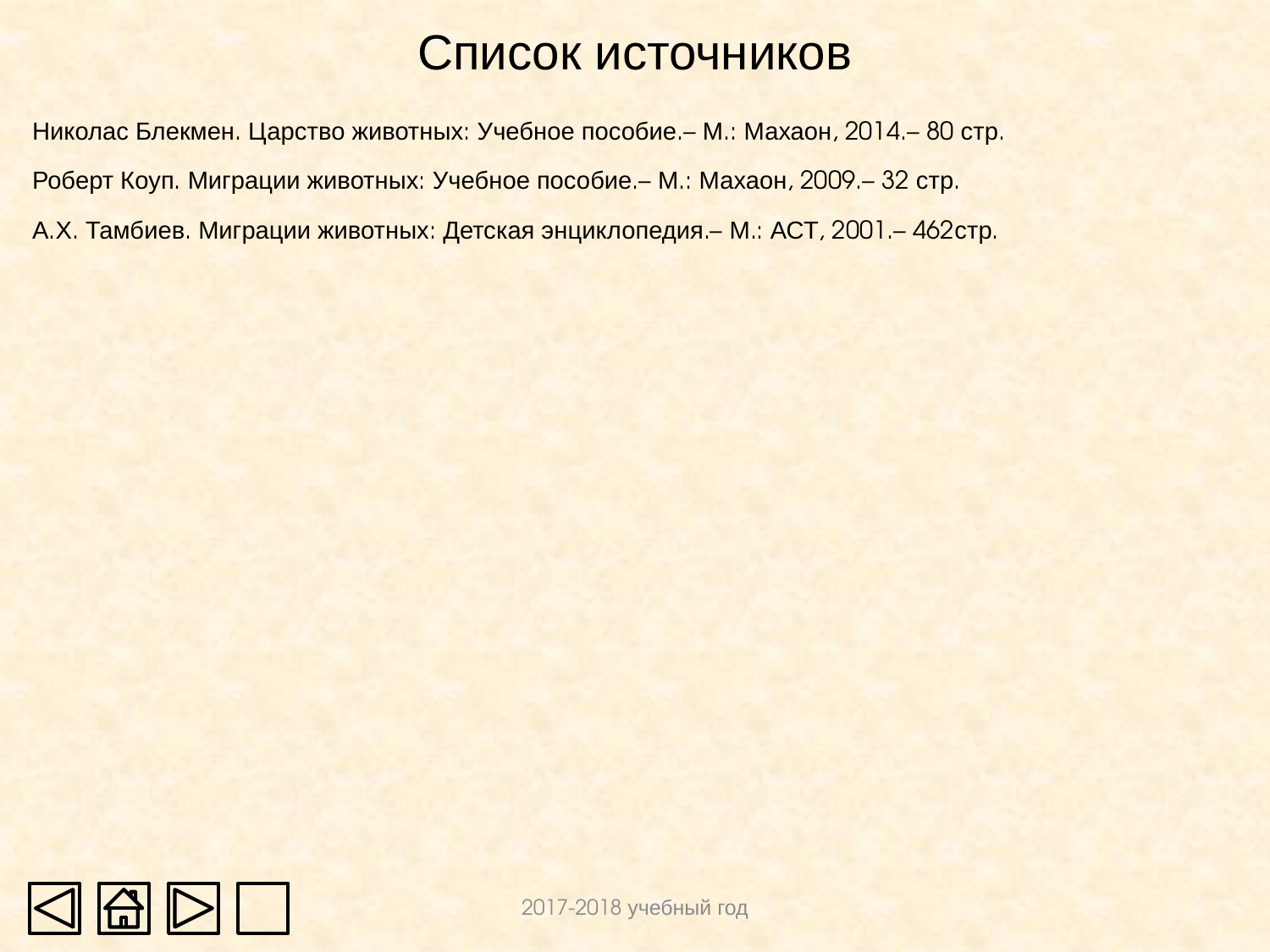

# Список источников
Николас Блекмен. Царство животных: Учебное пособие.– М.: Махаон, 2014.– 80 стр.
Роберт Коуп. Миграции животных: Учебное пособие.– М.: Махаон, 2009.– 32 стр.
А.Х. Тамбиев. Миграции животных: Детская энциклопедия.– М.: АСТ, 2001.– 462стр.
2017-2018 учебный год